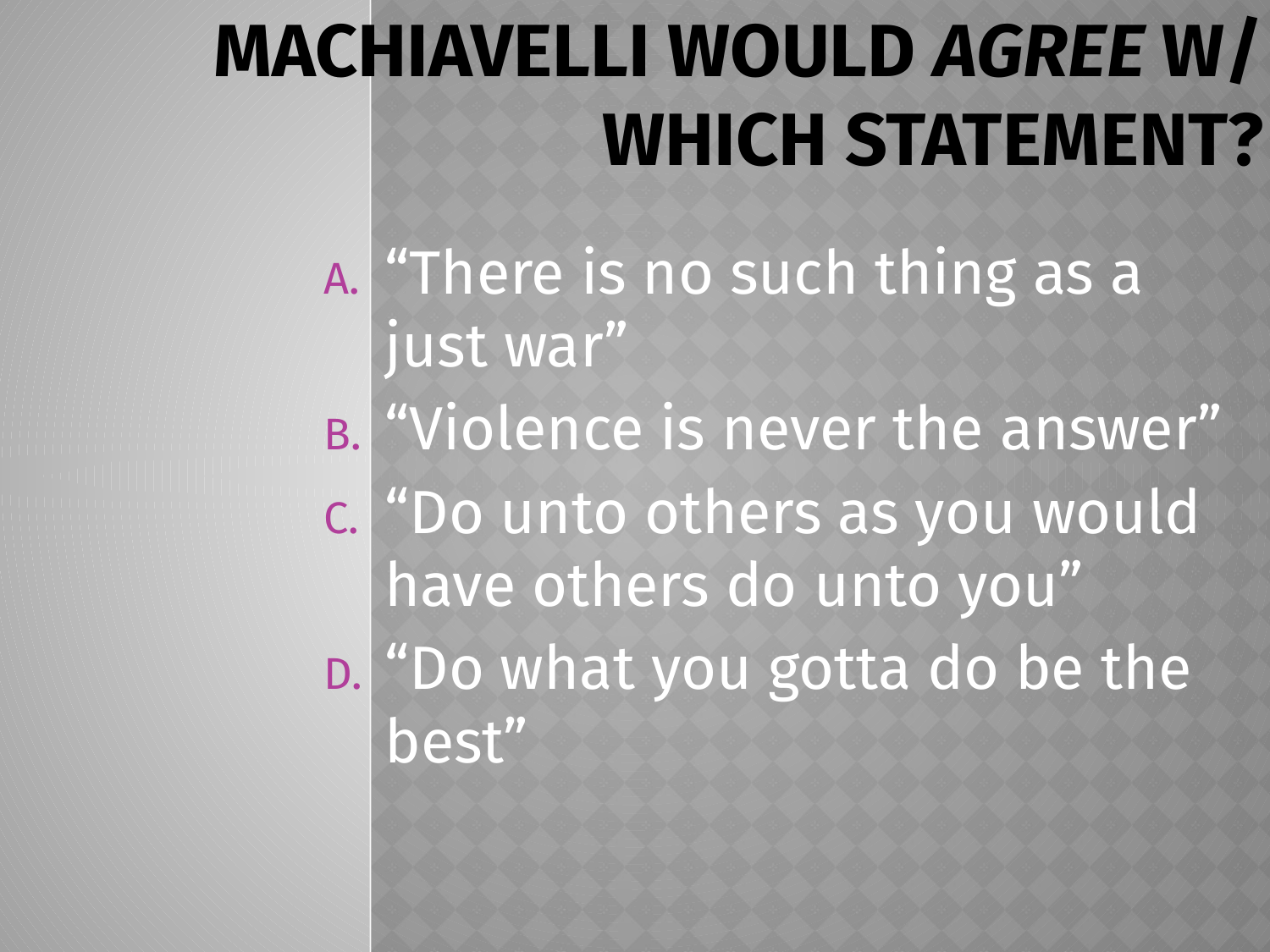

# Machiavelli would agree w/ which statement?
“There is no such thing as a just war”
“Violence is never the answer”
“Do unto others as you would have others do unto you”
“Do what you gotta do be the best”